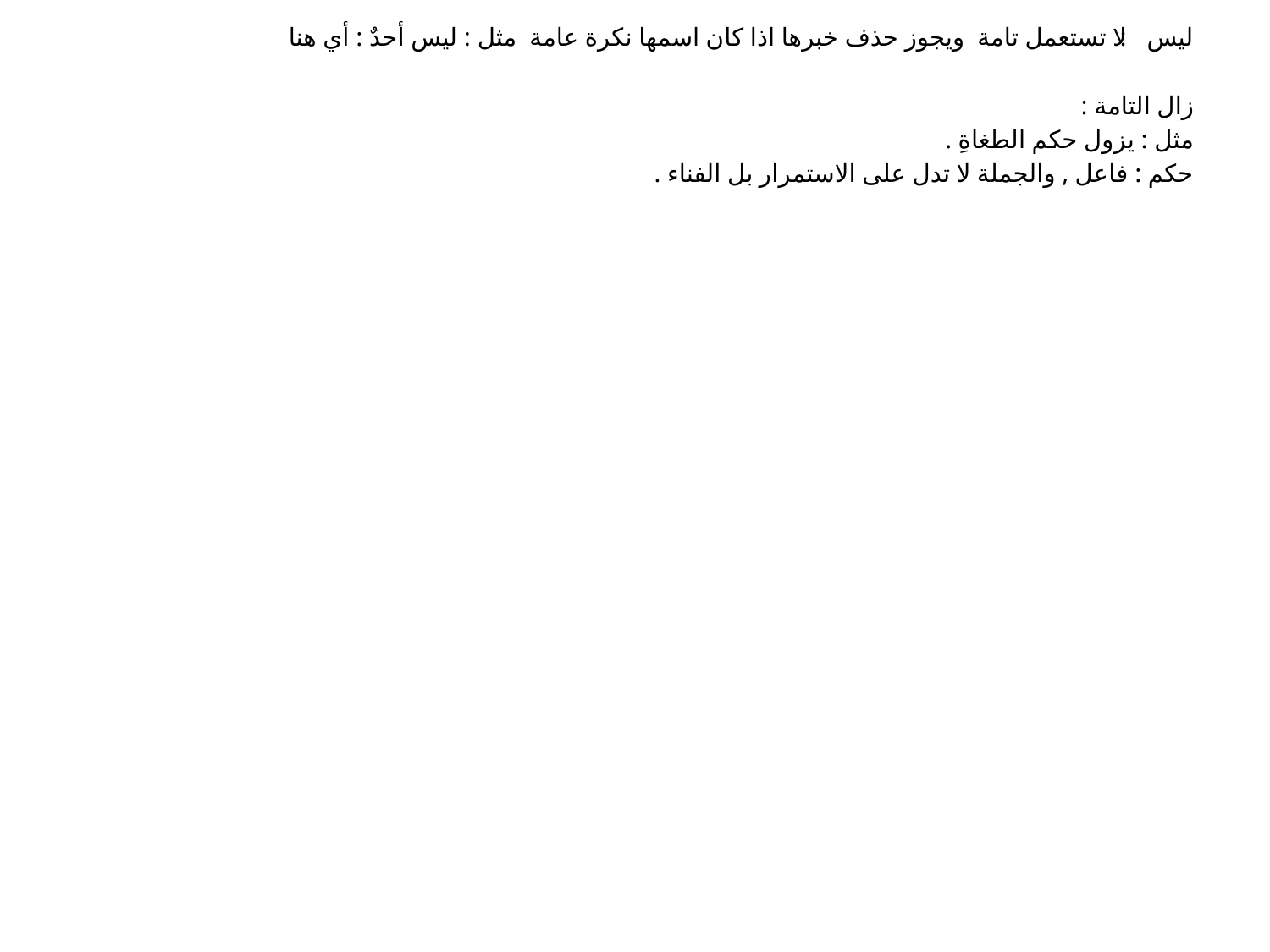

ليس : لا تستعمل تامة  ويجوز حذف خبرها اذا كان اسمها نكرة عامة  مثل : ليس أحدٌ : أي هنا

زال التامة :
مثل : يزول حكم الطغاةِ .
حكم : فاعل , والجملة لا تدل على الاستمرار بل الفناء .